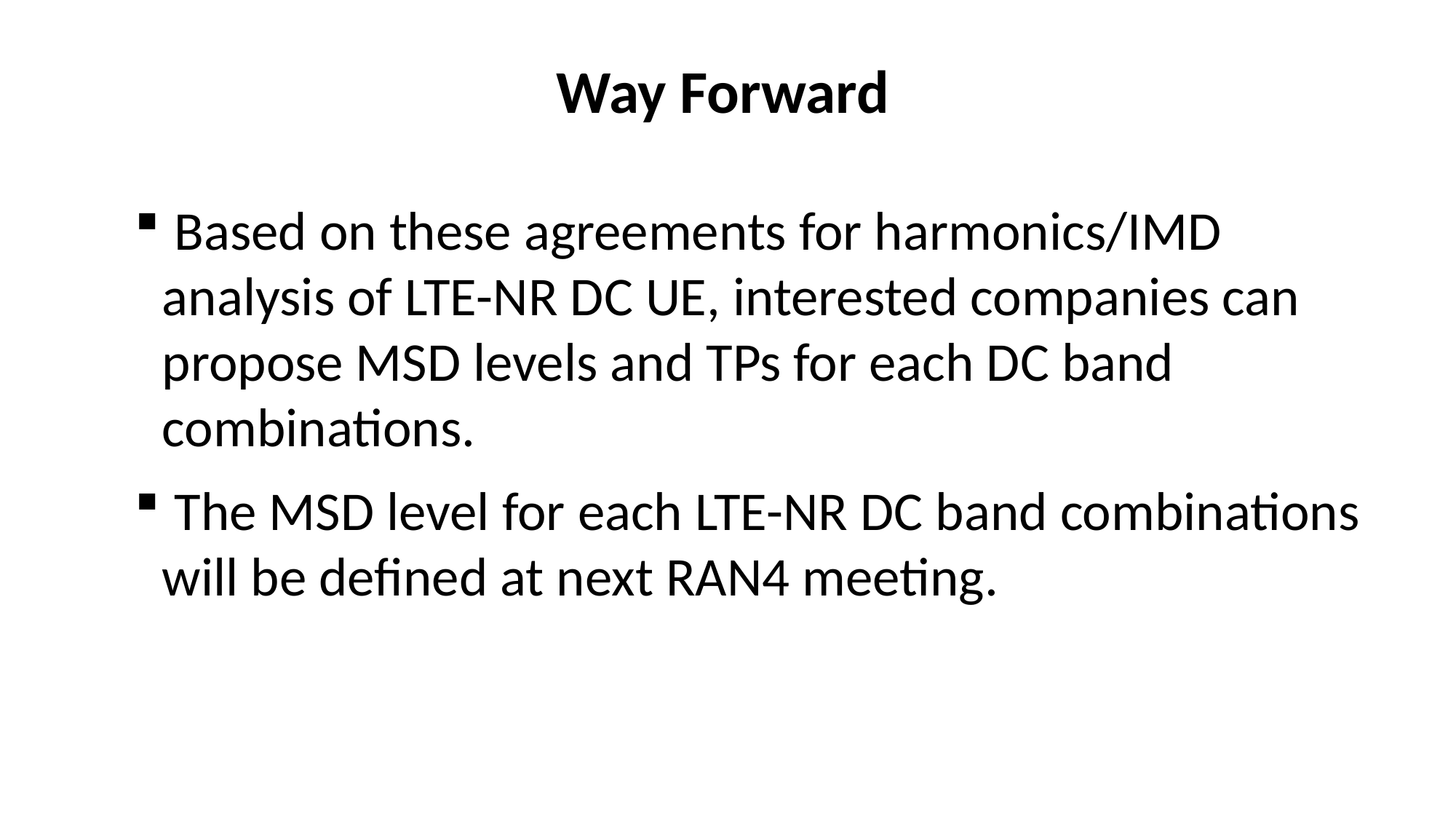

# Way Forward
 Based on these agreements for harmonics/IMD  analysis of LTE-NR DC UE, interested companies can propose MSD levels and TPs for each DC band combinations.
 The MSD level for each LTE-NR DC band combinations will be defined at next RAN4 meeting.